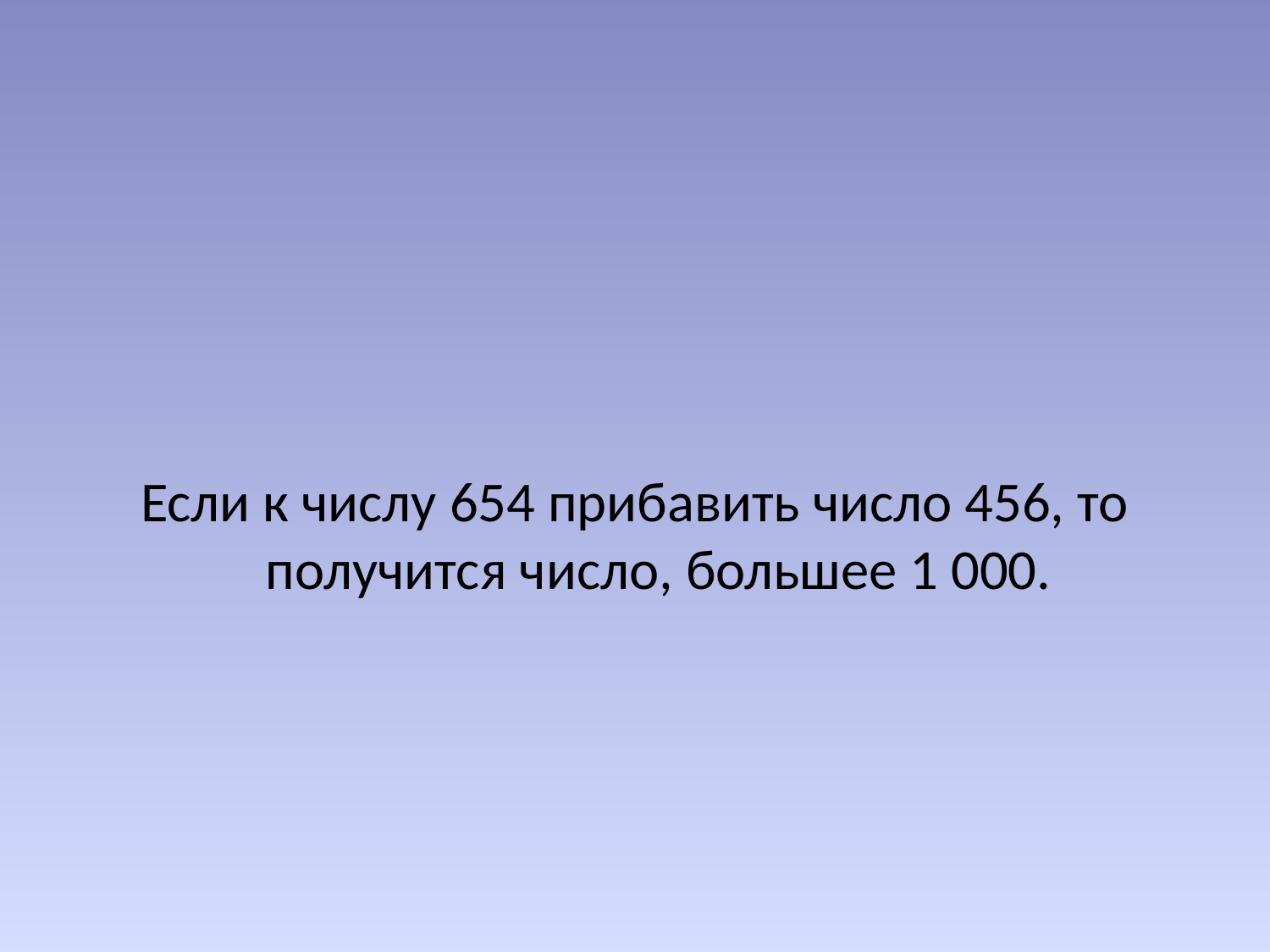

#

Если к числу 654 прибавить число 456, то получится число, большее 1 000.